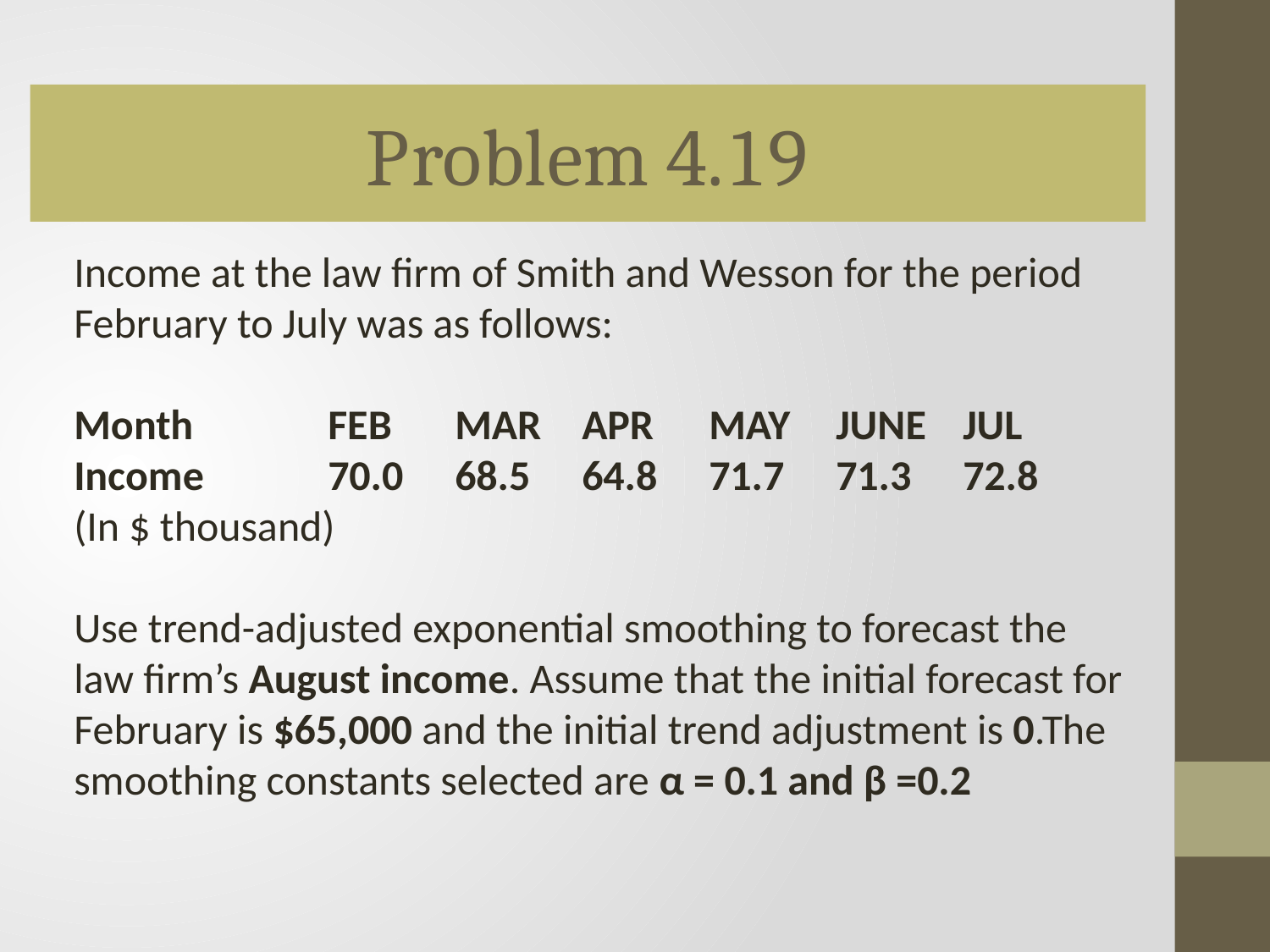

# Problem 4.19
Income at the law firm of Smith and Wesson for the period February to July was as follows:

Month		FEB	MAR	APR	MAY	JUNE	JUL
Income	70.0	68.5	64.8	71.7	71.3	72.8
(In $ thousand)

Use trend-adjusted exponential smoothing to forecast the law firm’s August income. Assume that the initial forecast for February is $65,000 and the initial trend adjustment is 0.The smoothing constants selected are α = 0.1 and β =0.2